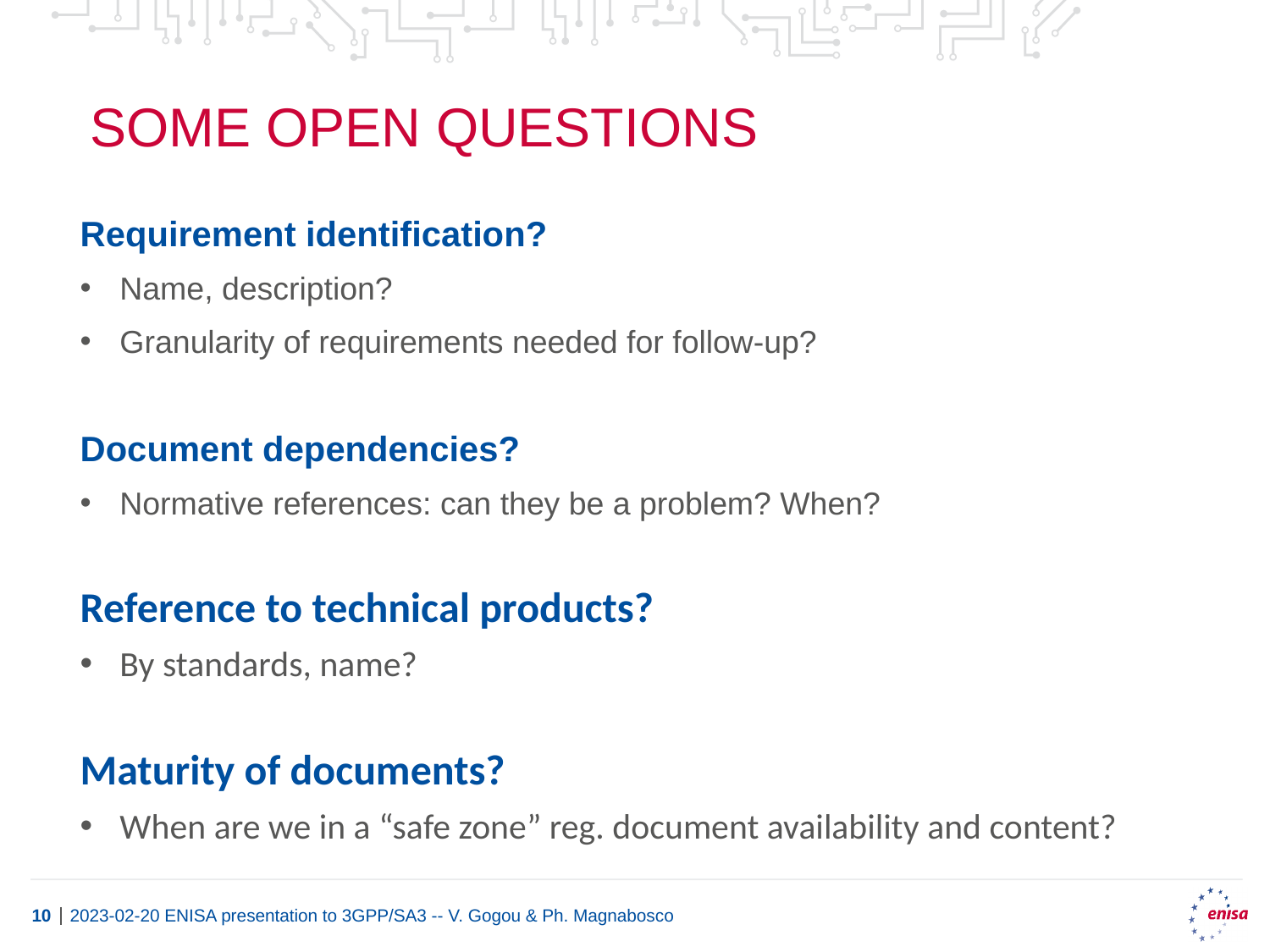

# Some OPEN QUESTIONS
Requirement identification?
Name, description?
Granularity of requirements needed for follow-up?

Document dependencies?
Normative references: can they be a problem? When?

Reference to technical products?
By standards, name?

Maturity of documents?
When are we in a “safe zone” reg. document availability and content?
2023-02-20 ENISA presentation to 3GPP/SA3 -- V. Gogou & Ph. Magnabosco